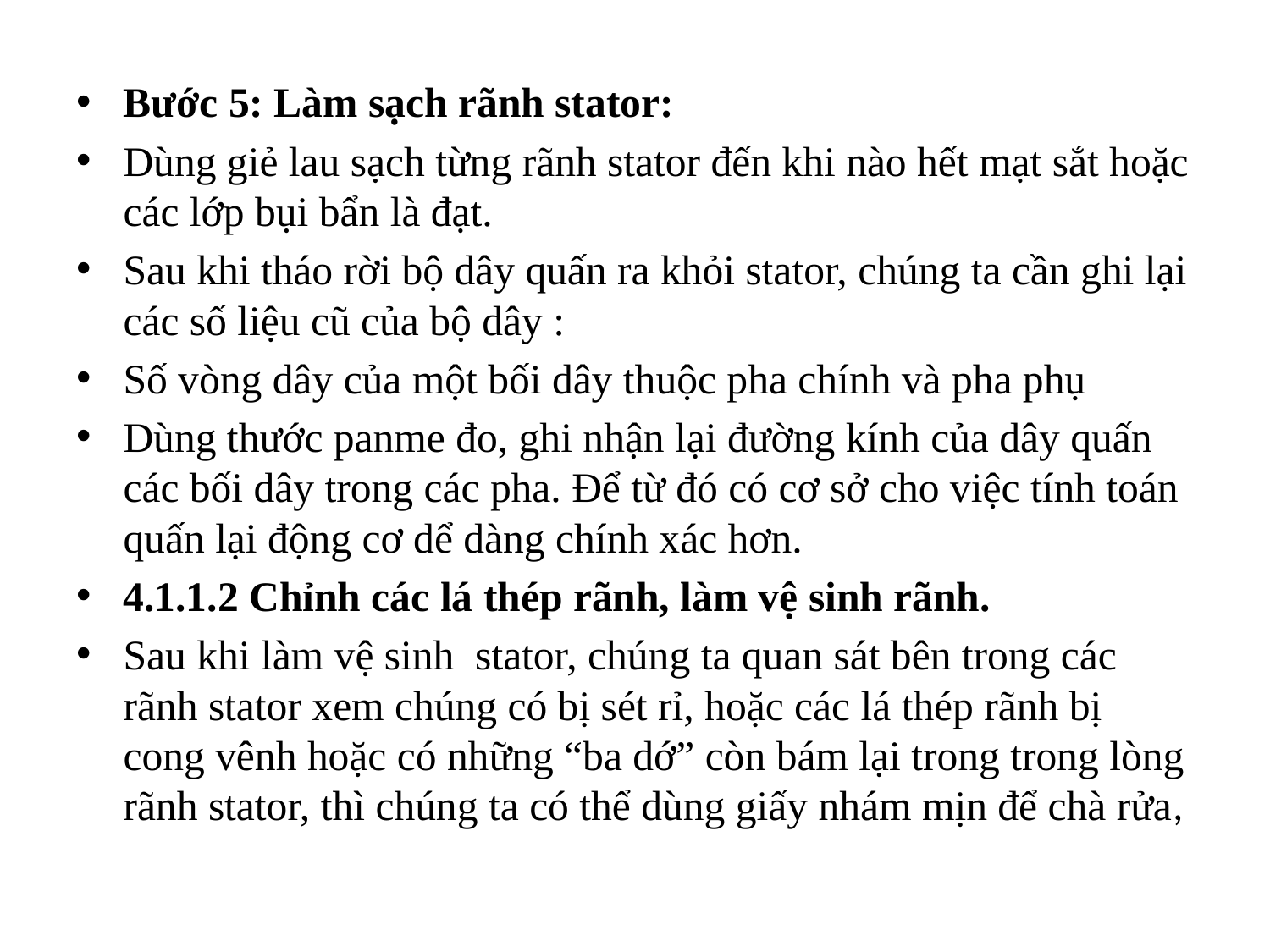

Bước 5: Làm sạch rãnh stator:
Dùng giẻ lau sạch từng rãnh stator đến khi nào hết mạt sắt hoặc các lớp bụi bẩn là đạt.
Sau khi tháo rời bộ dây quấn ra khỏi stator, chúng ta cần ghi lại các số liệu cũ của bộ dây :
Số vòng dây của một bối dây thuộc pha chính và pha phụ
Dùng thước panme đo, ghi nhận lại đường kính của dây quấn các bối dây trong các pha. Để từ đó có cơ sở cho việc tính toán quấn lại động cơ dể dàng chính xác hơn.
4.1.1.2 Chỉnh các lá thép rãnh, làm vệ sinh rãnh.
Sau khi làm vệ sinh  stator, chúng ta quan sát bên trong các rãnh stator xem chúng có bị sét rỉ, hoặc các lá thép rãnh bị cong vênh hoặc có những “ba dớ” còn bám lại trong trong lòng rãnh stator, thì chúng ta có thể dùng giấy nhám mịn để chà rửa,